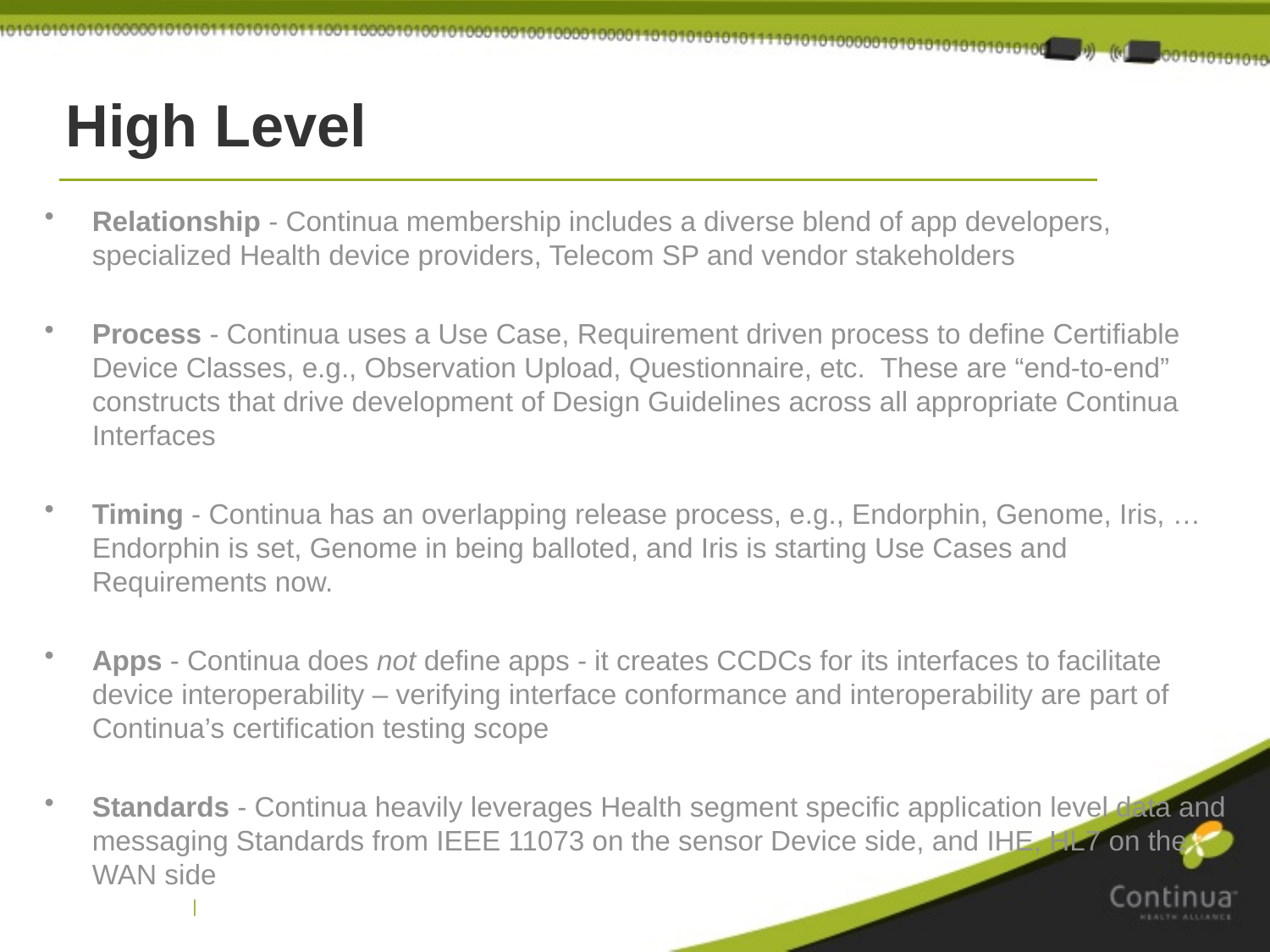

# High Level
Relationship - Continua membership includes a diverse blend of app developers, specialized Health device providers, Telecom SP and vendor stakeholders

Process - Continua uses a Use Case, Requirement driven process to define Certifiable Device Classes, e.g., Observation Upload, Questionnaire, etc.  These are “end-to-end” constructs that drive development of Design Guidelines across all appropriate Continua Interfaces

Timing - Continua has an overlapping release process, e.g., Endorphin, Genome, Iris, … Endorphin is set, Genome in being balloted, and Iris is starting Use Cases and Requirements now.

Apps - Continua does not define apps - it creates CCDCs for its interfaces to facilitate device interoperability – verifying interface conformance and interoperability are part of Continua’s certification testing scope

Standards - Continua heavily leverages Health segment specific application level data and messaging Standards from IEEE 11073 on the sensor Device side, and IHE, HL7 on the WAN side